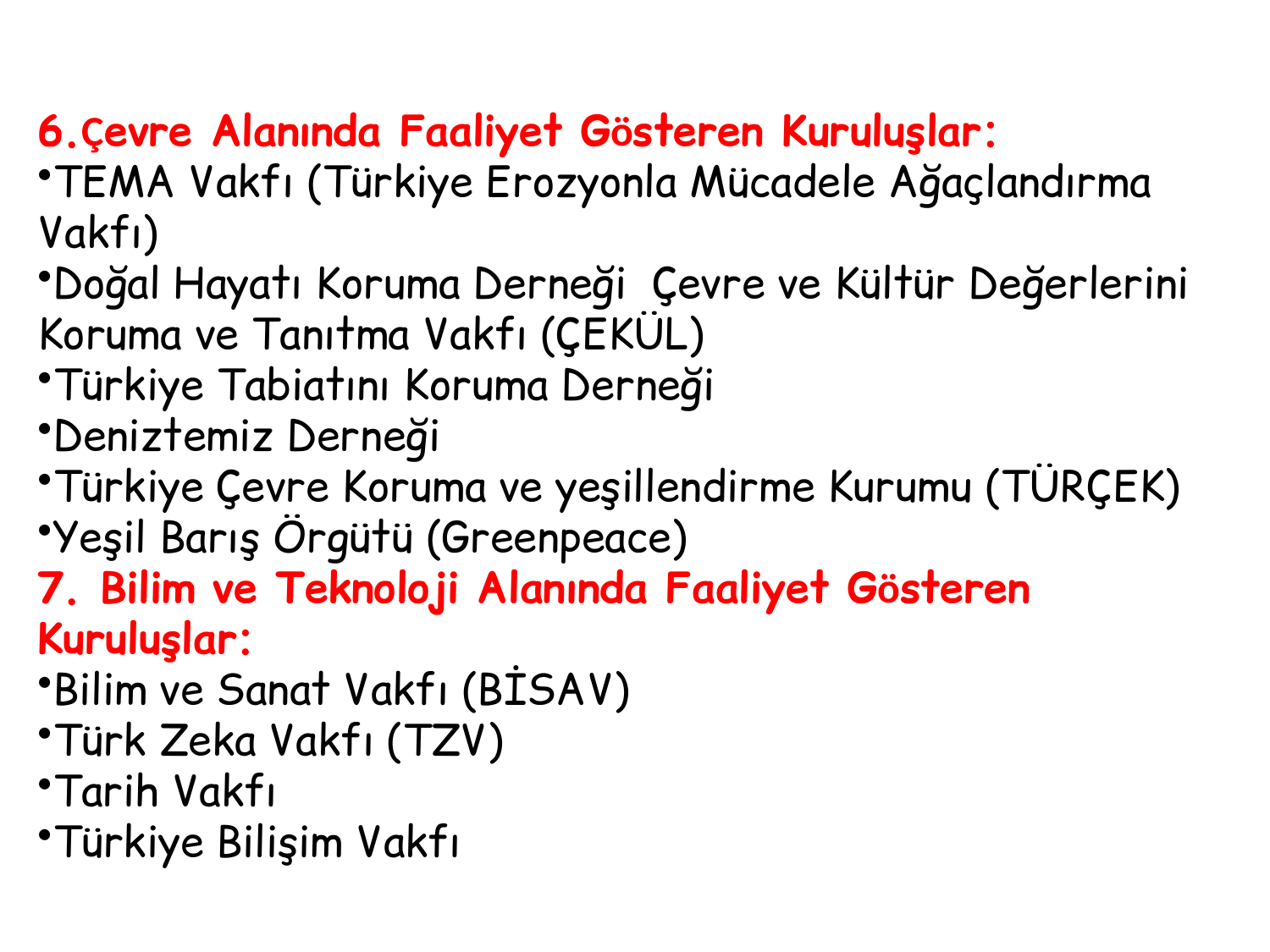

6.Çevre Alanında Faaliyet Gösteren Kuruluşlar:
TEMA Vakfı (Türkiye Erozyonla Mücadele Ağaçlandırma Vakfı)
Doğal Hayatı Koruma Derneği  Çevre ve Kültür Değerlerini Koruma ve Tanıtma Vakfı (ÇEKÜL)
Türkiye Tabiatını Koruma Derneği
Deniztemiz Derneği
Türkiye Çevre Koruma ve yeşillendirme Kurumu (TÜRÇEK)
Yeşil Barış Örgütü (Greenpeace)
7. Bilim ve Teknoloji Alanında Faaliyet Gösteren Kuruluşlar:
Bilim ve Sanat Vakfı (BİSAV)
Türk Zeka Vakfı (TZV)
Tarih Vakfı
Türkiye Bilişim Vakfı